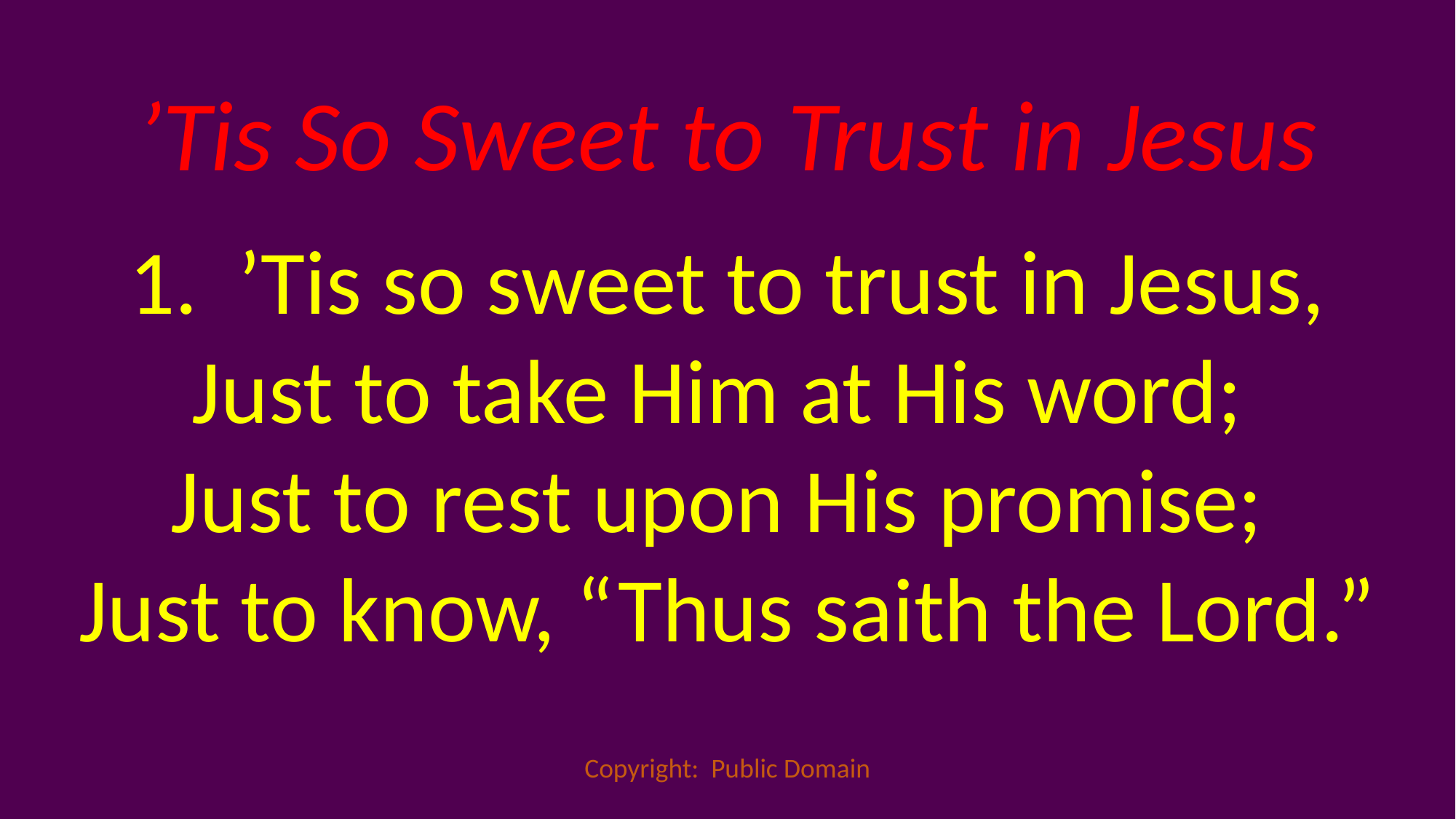

’Tis So Sweet to Trust in Jesus
1. 	’Tis so sweet to trust in Jesus,
Just to take Him at His word;
Just to rest upon His promise;
Just to know, “Thus saith the Lord.”
Copyright:  Public Domain